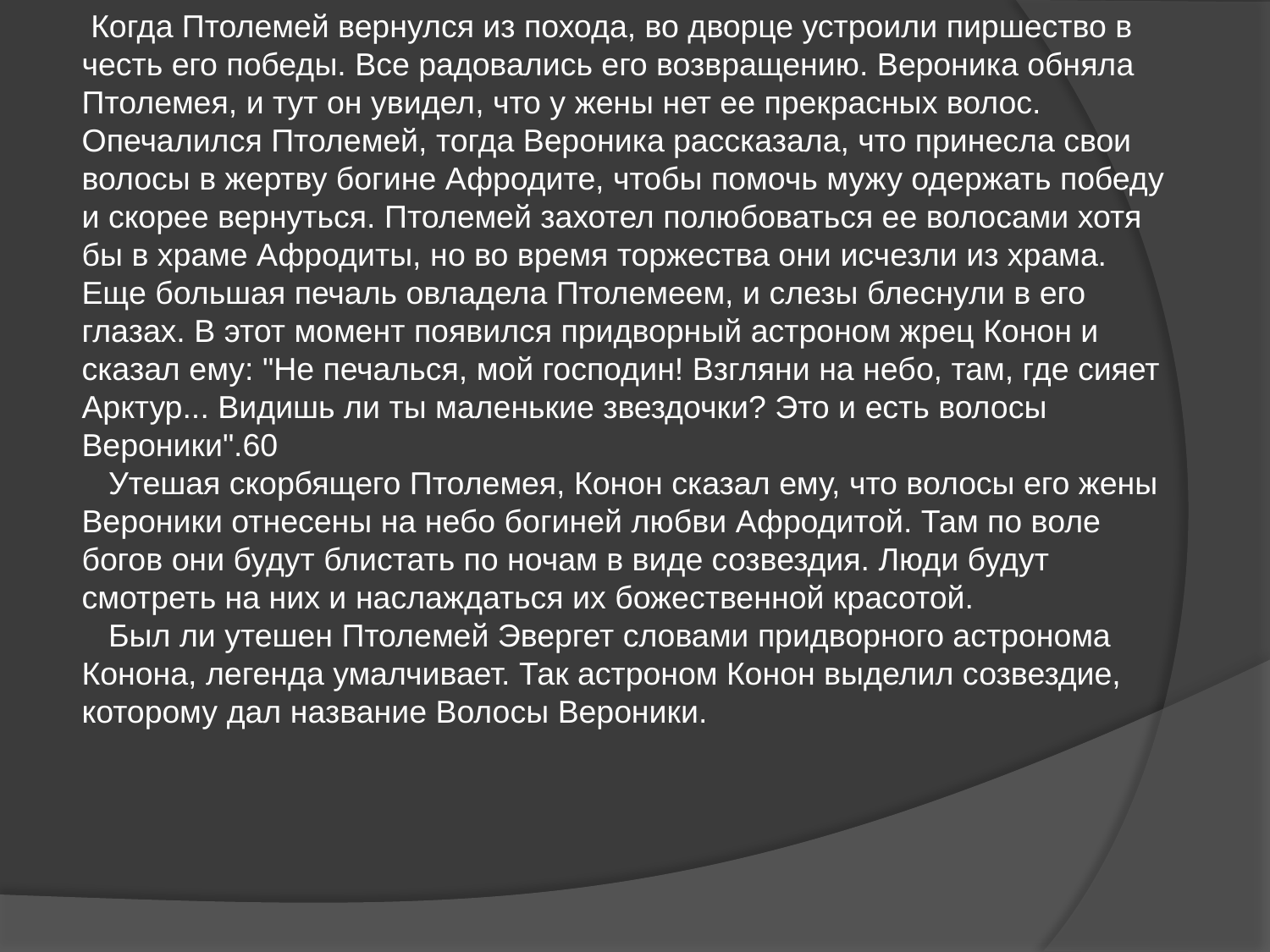

Когда Птолемей вернулся из похода, во дворце устроили пиршество в честь его победы. Все радовались его возвращению. Вероника обняла Птолемея, и тут он увидел, что у жены нет ее прекрасных волос. Опечалился Птолемей, тогда Вероника рассказала, что принесла свои волосы в жертву богине Афродите, чтобы помочь мужу одержать победу и скорее вернуться. Птолемей захотел полюбоваться ее волосами хотя бы в храме Афродиты, но во время торжества они исчезли из храма. Еще большая печаль овладела Птолемеем, и слезы блеснули в его глазах. В этот момент появился придворный астроном жрец Конон и сказал ему: "Не печалься, мой господин! Взгляни на небо, там, где сияет Арктур... Видишь ли ты маленькие звездочки? Это и есть волосы Вероники".60
   Утешая скорбящего Птолемея, Конон сказал ему, что волосы его жены Вероники отнесены на небо богиней любви Афродитой. Там по воле богов они будут блистать по ночам в виде созвездия. Люди будут смотреть на них и наслаждаться их божественной красотой.
   Был ли утешен Птолемей Эвергет словами придворного астронома Конона, легенда умалчивает. Так астроном Конон выделил созвездие, которому дал название Волосы Вероники.